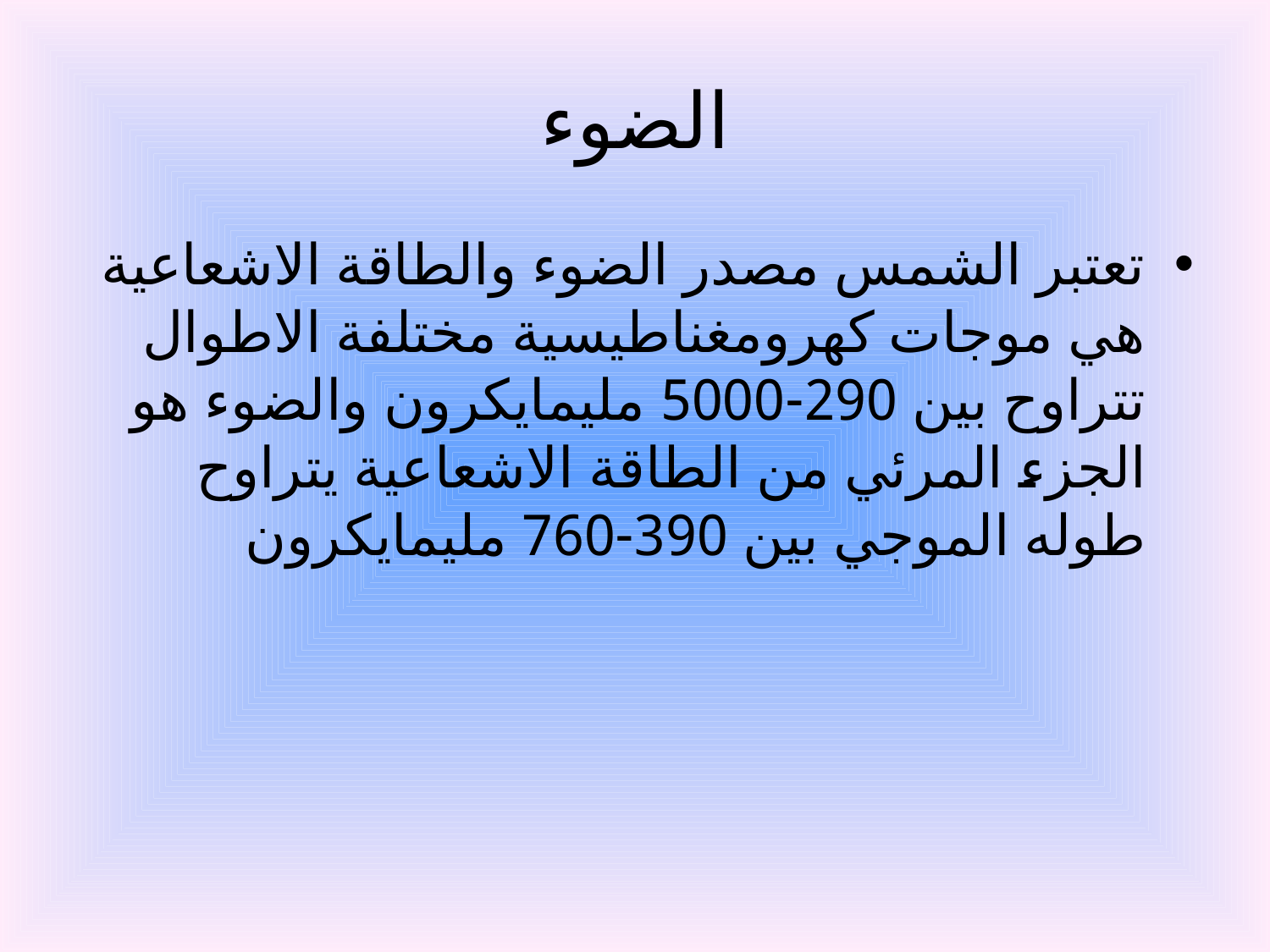

# الضوء
تعتبر الشمس مصدر الضوء والطاقة الاشعاعية هي موجات كهرومغناطيسية مختلفة الاطوال تتراوح بين 290-5000 مليمايكرون والضوء هو الجزء المرئي من الطاقة الاشعاعية يتراوح طوله الموجي بين 390-760 مليمايكرون